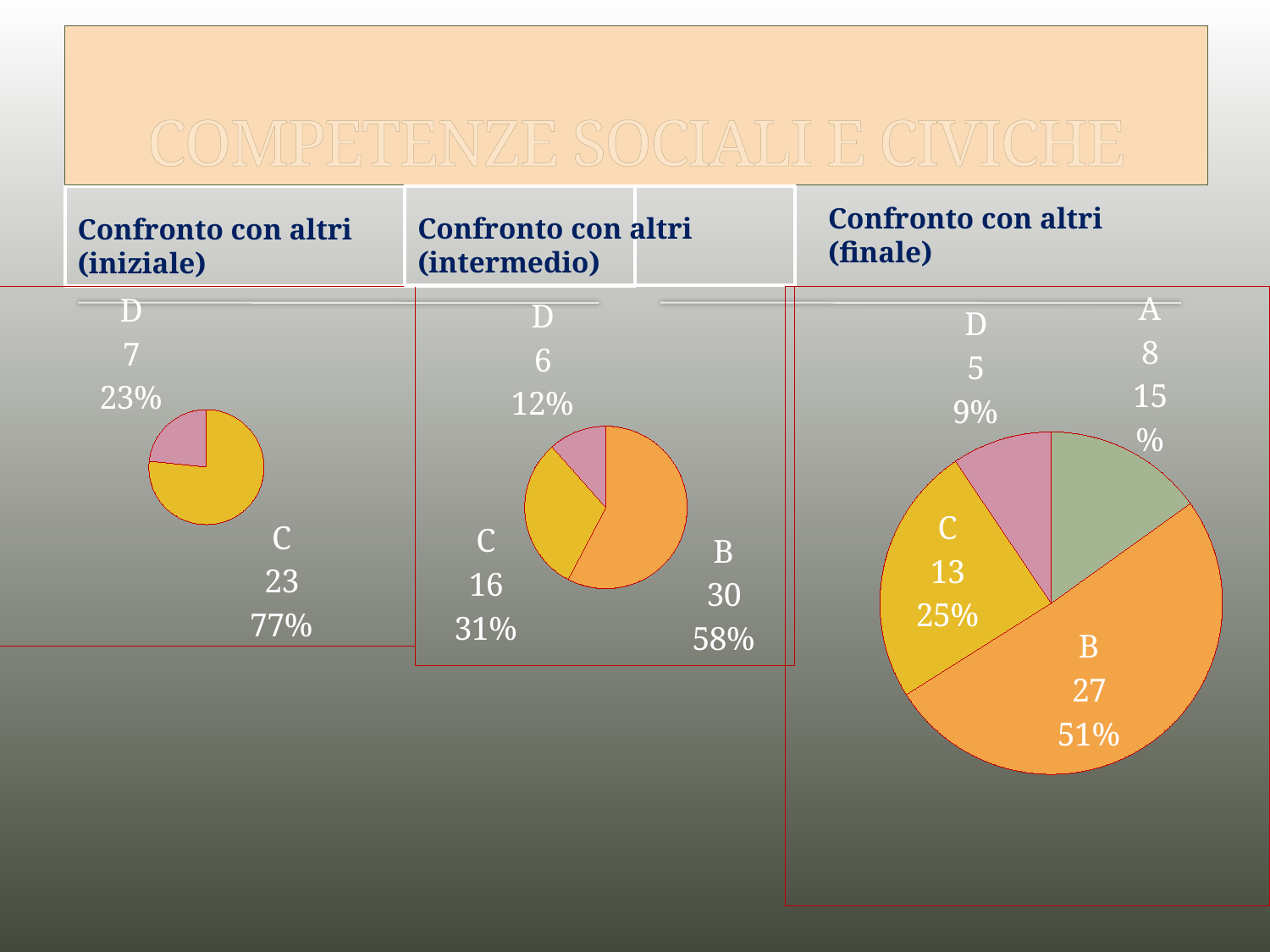

# COMPETENZE SOCIALI E CIVICHE
Confronto con altri
(finale)
Confronto con altri
(iniziale)
Confronto con altri
(intermedio)

### Chart

| Category | Vendite |
|---|---|
| A | 0.0 |
| B | 0.0 |
| C | 23.0 |
| D | 7.0 |

### Chart

| Category | Vendite |
|---|---|
| A | 8.0 |
| B | 27.0 |
| C | 13.0 |
| D | 5.0 |

### Chart

| Category | Vendite |
|---|---|
| A | 0.0 |
| B | 30.0 |
| C | 16.0 |
| D | 6.0 |